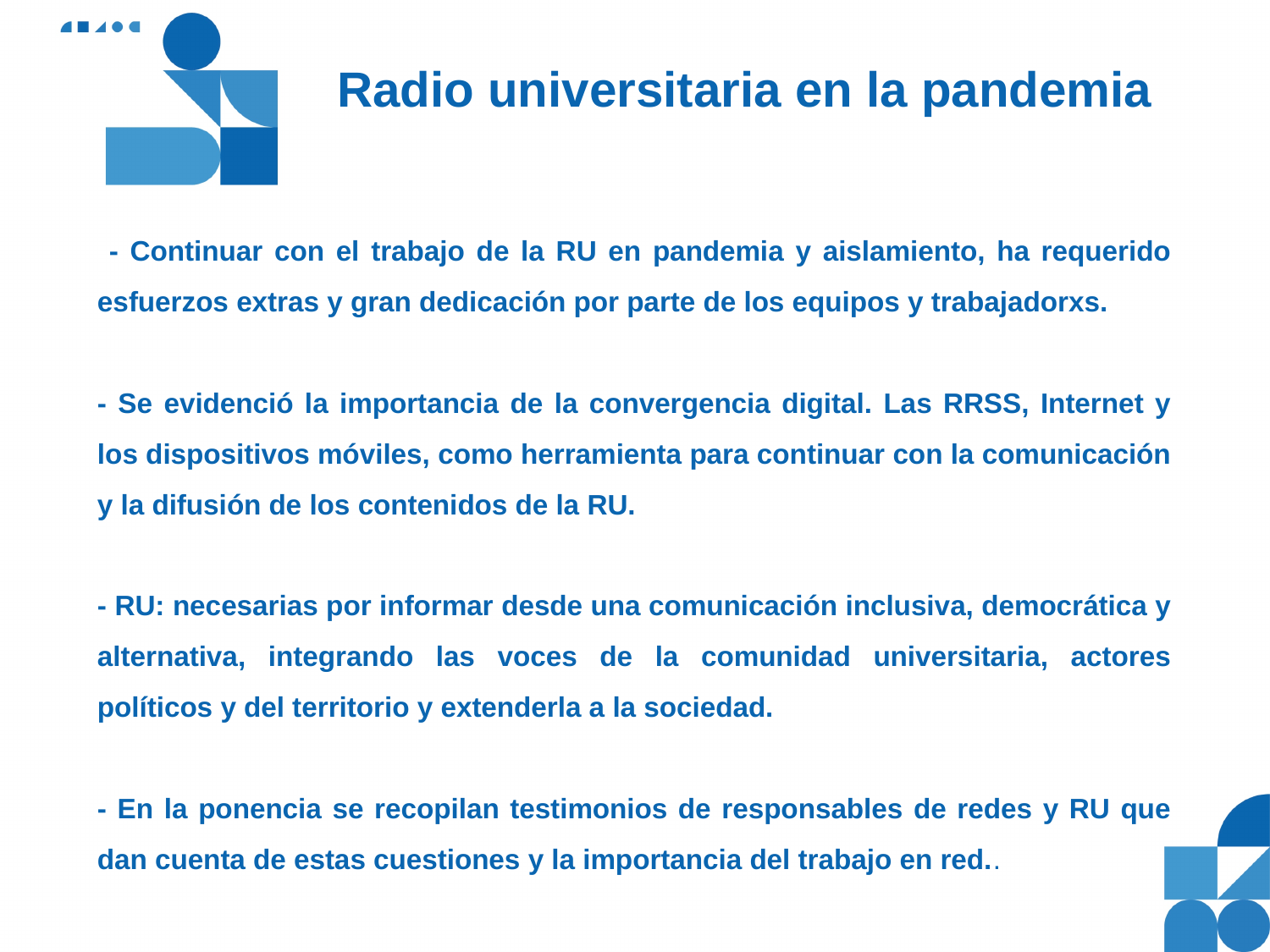

Radio universitaria en la pandemia
 - Continuar con el trabajo de la RU en pandemia y aislamiento, ha requerido esfuerzos extras y gran dedicación por parte de los equipos y trabajadorxs.

- Se evidenció la importancia de la convergencia digital. Las RRSS, Internet y los dispositivos móviles, como herramienta para continuar con la comunicación y la difusión de los contenidos de la RU.

- RU: necesarias por informar desde una comunicación inclusiva, democrática y alternativa, integrando las voces de la comunidad universitaria, actores políticos y del territorio y extenderla a la sociedad.

- En la ponencia se recopilan testimonios de responsables de redes y RU que dan cuenta de estas cuestiones y la importancia del trabajo en red..